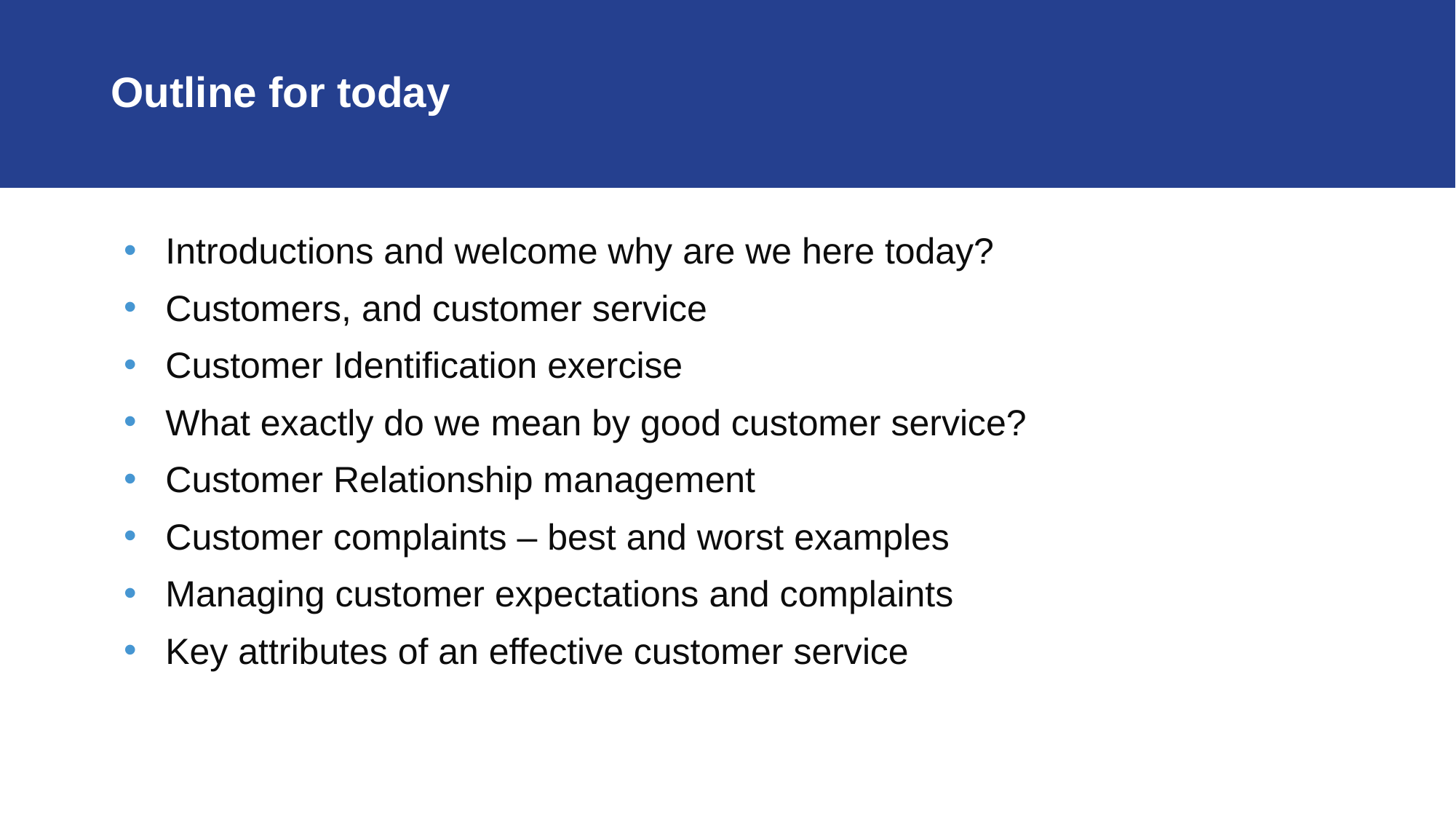

# Outline for today
Introductions and welcome why are we here today?
Customers, and customer service
Customer Identification exercise
What exactly do we mean by good customer service?
Customer Relationship management
Customer complaints – best and worst examples
Managing customer expectations and complaints
Key attributes of an effective customer service